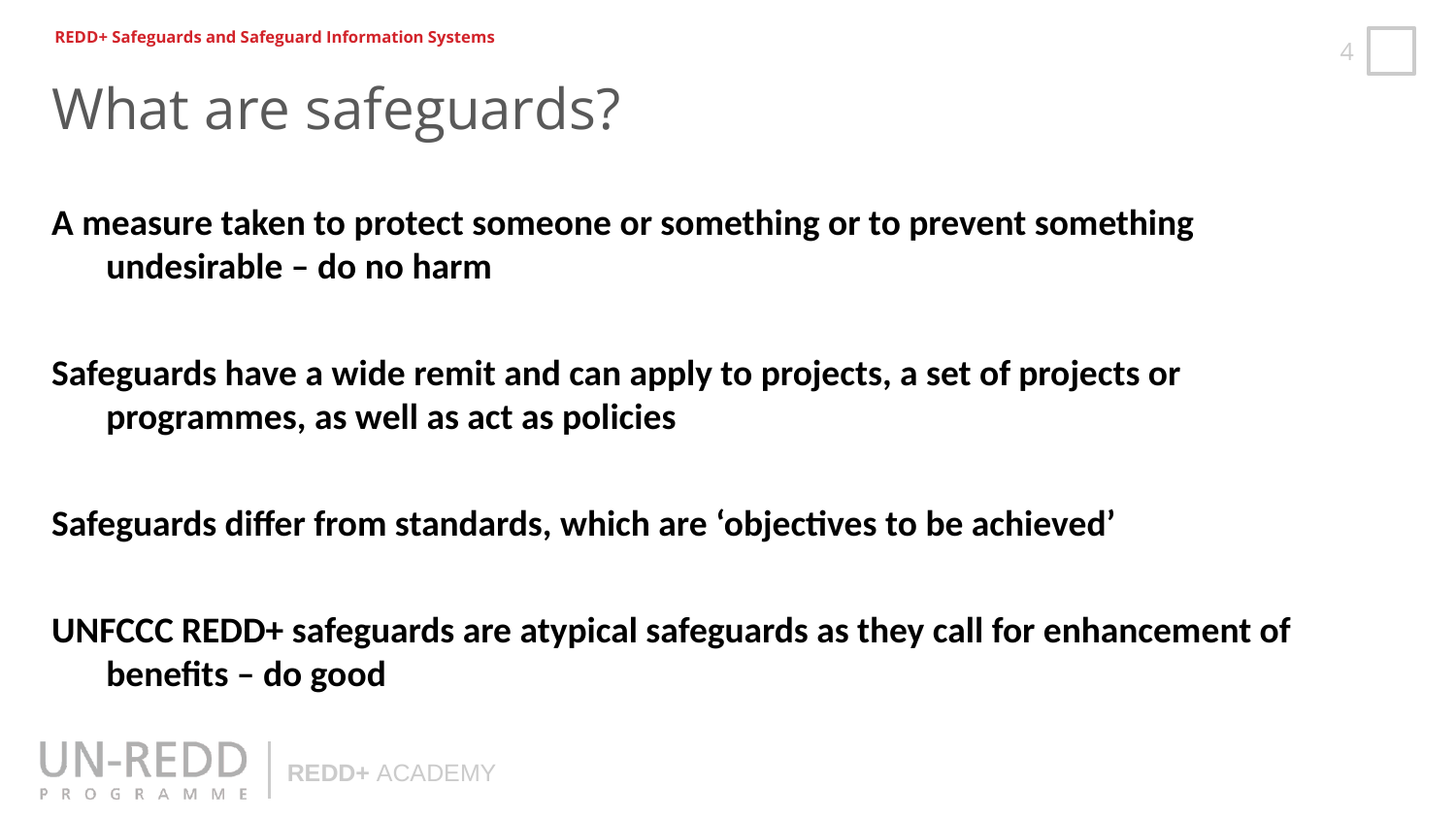

REDD+ Safeguards and Safeguard Information Systems
What are safeguards?
A measure taken to protect someone or something or to prevent something undesirable – do no harm

Safeguards have a wide remit and can apply to projects, a set of projects or programmes, as well as act as policies

Safeguards differ from standards, which are ‘objectives to be achieved’

UNFCCC REDD+ safeguards are atypical safeguards as they call for enhancement of benefits – do good